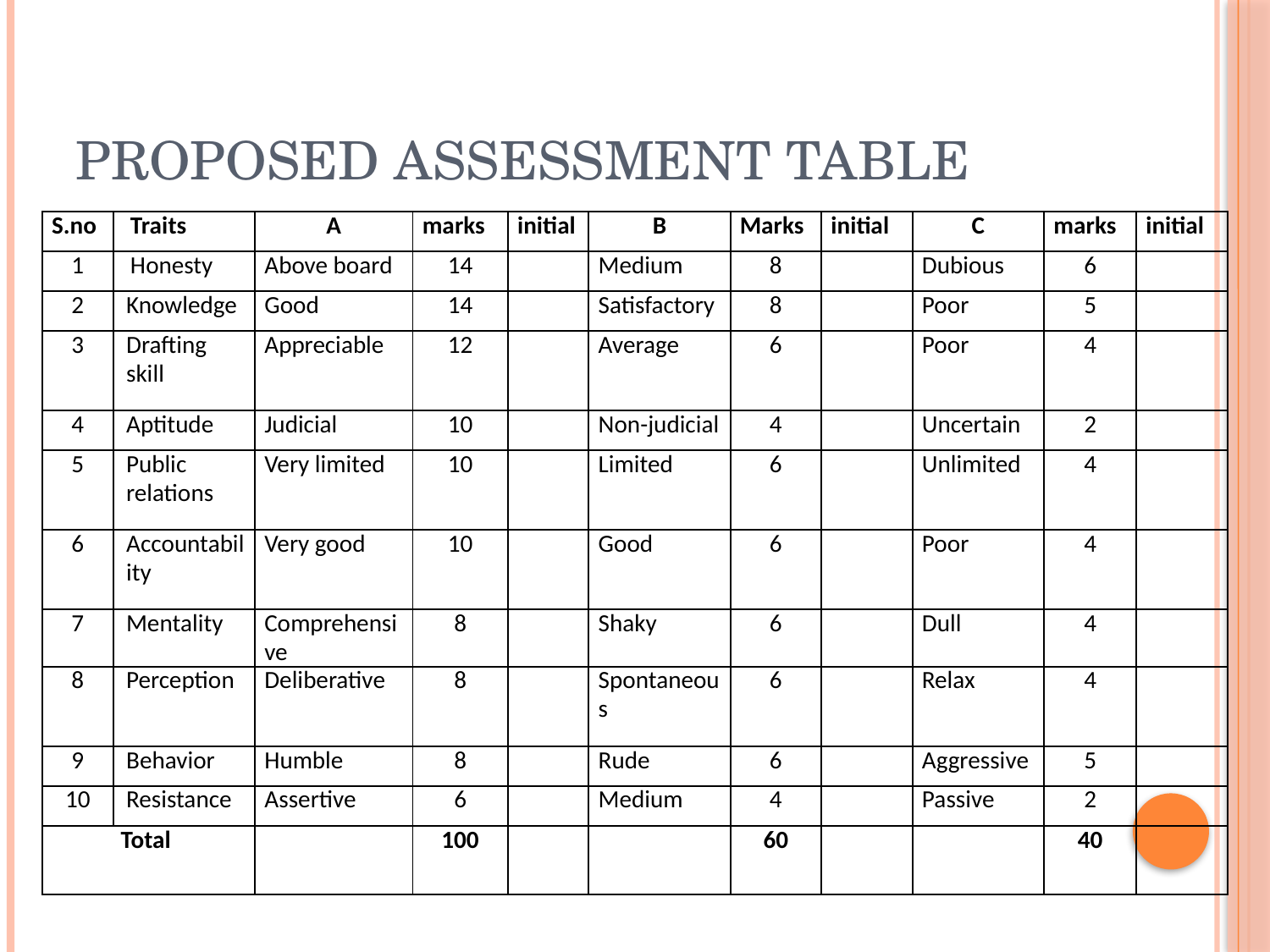

# Proposed assessment table
| S.no | Traits | A | marks | initial | B | Marks | initial | C | marks | initial |
| --- | --- | --- | --- | --- | --- | --- | --- | --- | --- | --- |
| 1 | Honesty | Above board | 14 |  | Medium | 8 |  | Dubious | 6 |  |
| 2 | Knowledge | Good | 14 |  | Satisfactory | 8 |  | Poor | 5 |  |
| 3 | Drafting skill | Appreciable | 12 |  | Average | 6 |  | Poor | 4 |  |
| 4 | Aptitude | Judicial | 10 |  | Non-judicial | 4 |  | Uncertain | 2 |  |
| 5 | Public relations | Very limited | 10 |  | Limited | 6 |  | Unlimited | 4 |  |
| 6 | Accountability | Very good | 10 |  | Good | 6 |  | Poor | 4 |  |
| 7 | Mentality | Comprehensive | 8 |  | Shaky | 6 |  | Dull | 4 |  |
| 8 | Perception | Deliberative | 8 |  | Spontaneous | 6 |  | Relax | 4 |  |
| 9 | Behavior | Humble | 8 |  | Rude | 6 |  | Aggressive | 5 |  |
| 10 | Resistance | Assertive | 6 |  | Medium | 4 |  | Passive | 2 |  |
| Total |  |  | 100 |  |  | 60 |  |  | 40 |  |